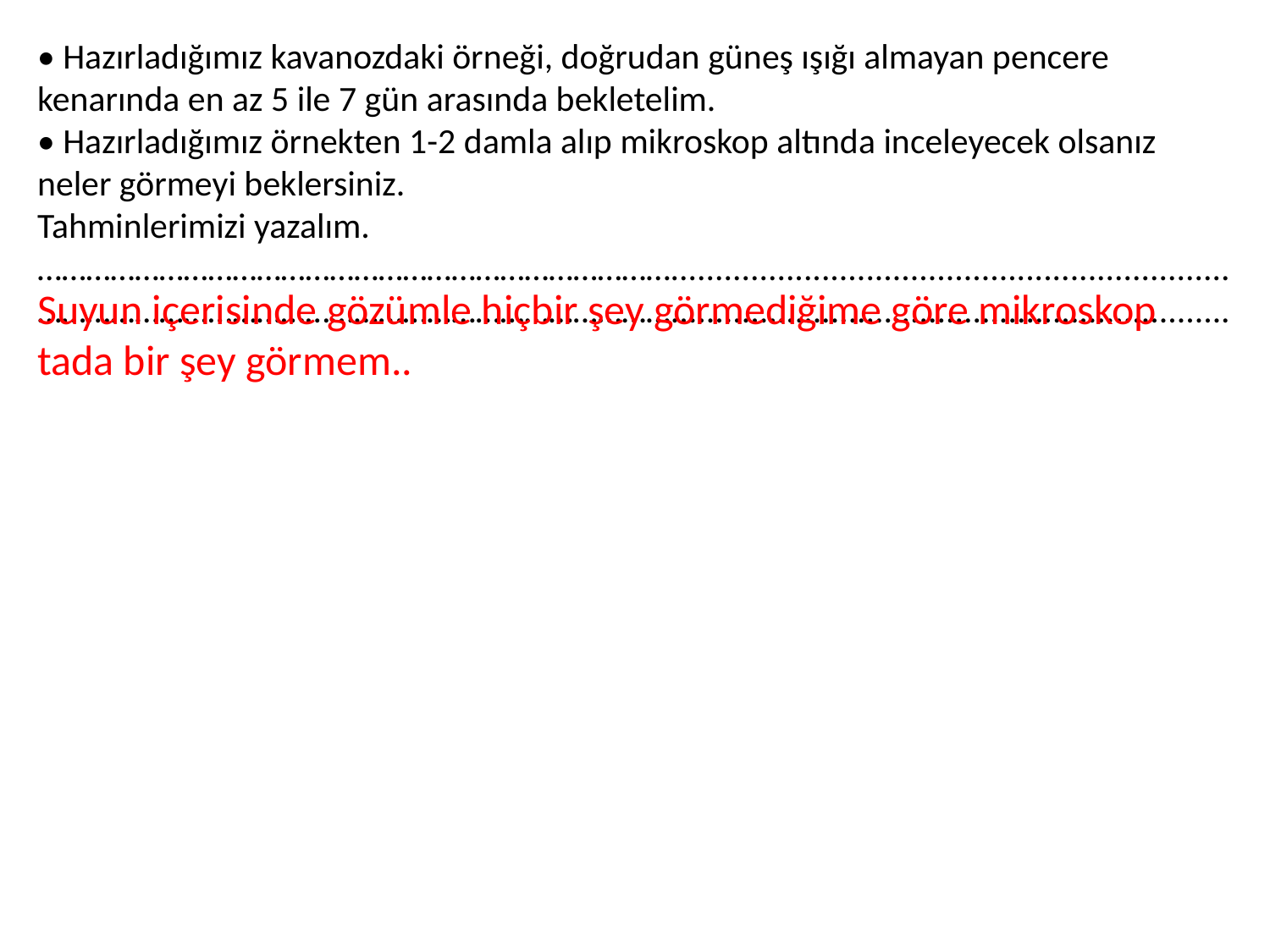

• Hazırladığımız kavanozdaki örneği, doğrudan güneş ışığı almayan pencere kenarında en az 5 ile 7 gün arasında bekletelim.
• Hazırladığımız örnekten 1-2 damla alıp mikroskop altında inceleyecek olsanız neler görmeyi beklersiniz.
Tahminlerimizi yazalım.
……………………………………………………………………............................................................... ……………………………………………………………………...............................................................
Suyun içerisinde gözümle hiçbir şey görmediğime göre mikroskop tada bir şey görmem..